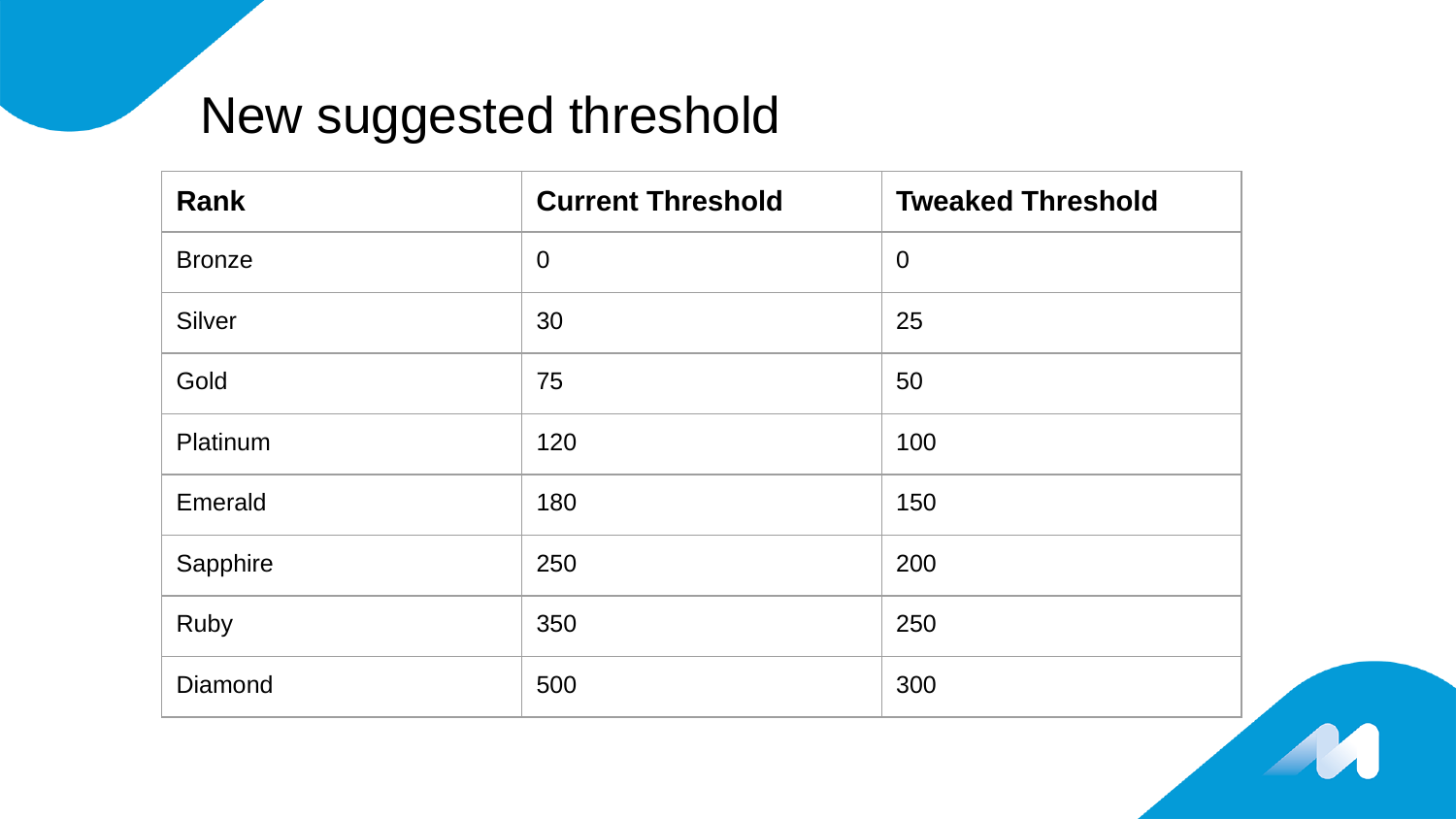

# New suggested threshold
| Rank | Current Threshold | Tweaked Threshold |
| --- | --- | --- |
| Bronze | 0 | 0 |
| Silver | 30 | 25 |
| Gold | 75 | 50 |
| Platinum | 120 | 100 |
| Emerald | 180 | 150 |
| Sapphire | 250 | 200 |
| Ruby | 350 | 250 |
| Diamond | 500 | 300 |